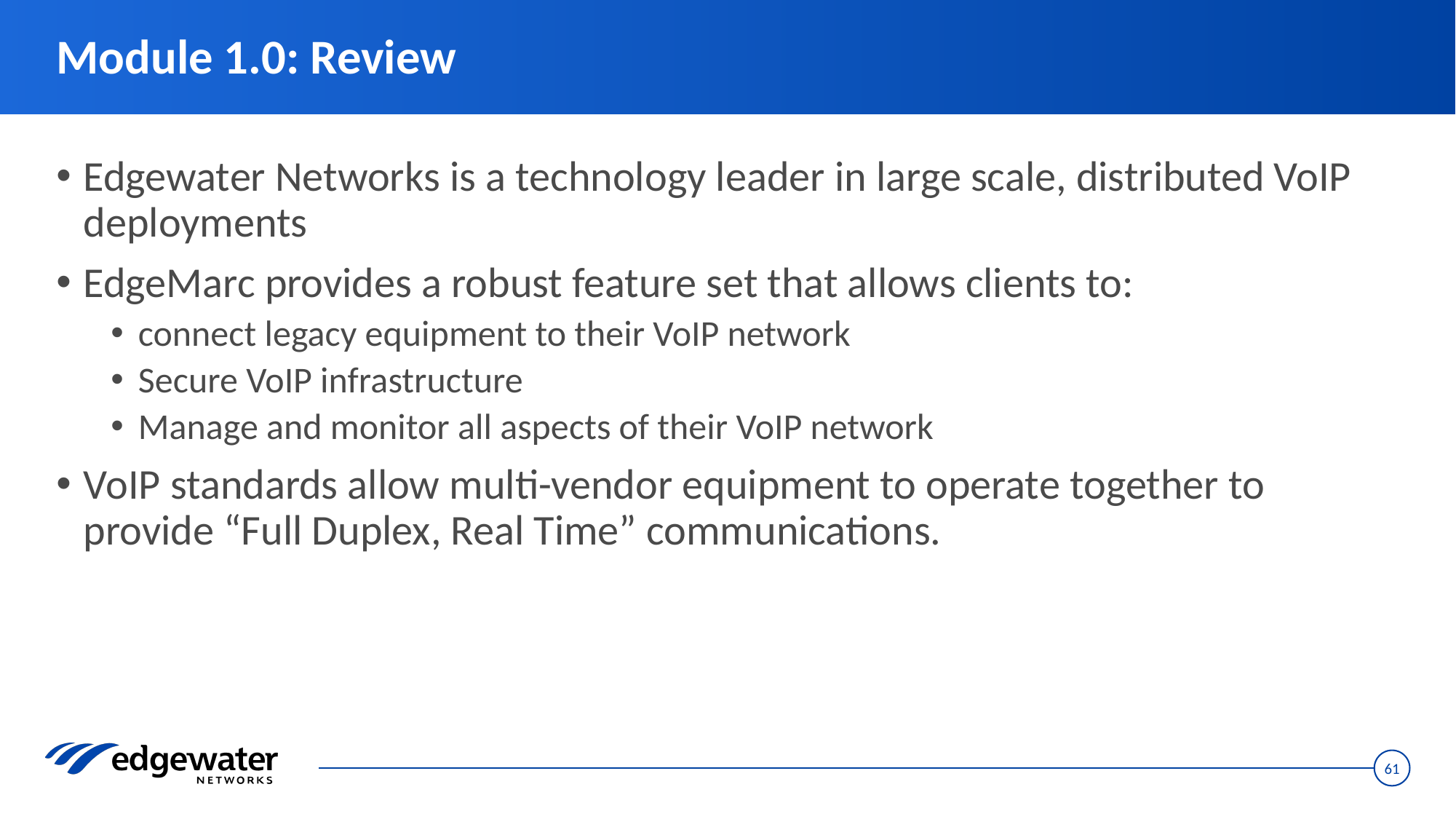

# Module 1.0: Review
Edgewater Networks is a technology leader in large scale, distributed VoIP deployments
EdgeMarc provides a robust feature set that allows clients to:
connect legacy equipment to their VoIP network
Secure VoIP infrastructure
Manage and monitor all aspects of their VoIP network
VoIP standards allow multi-vendor equipment to operate together to provide “Full Duplex, Real Time” communications.